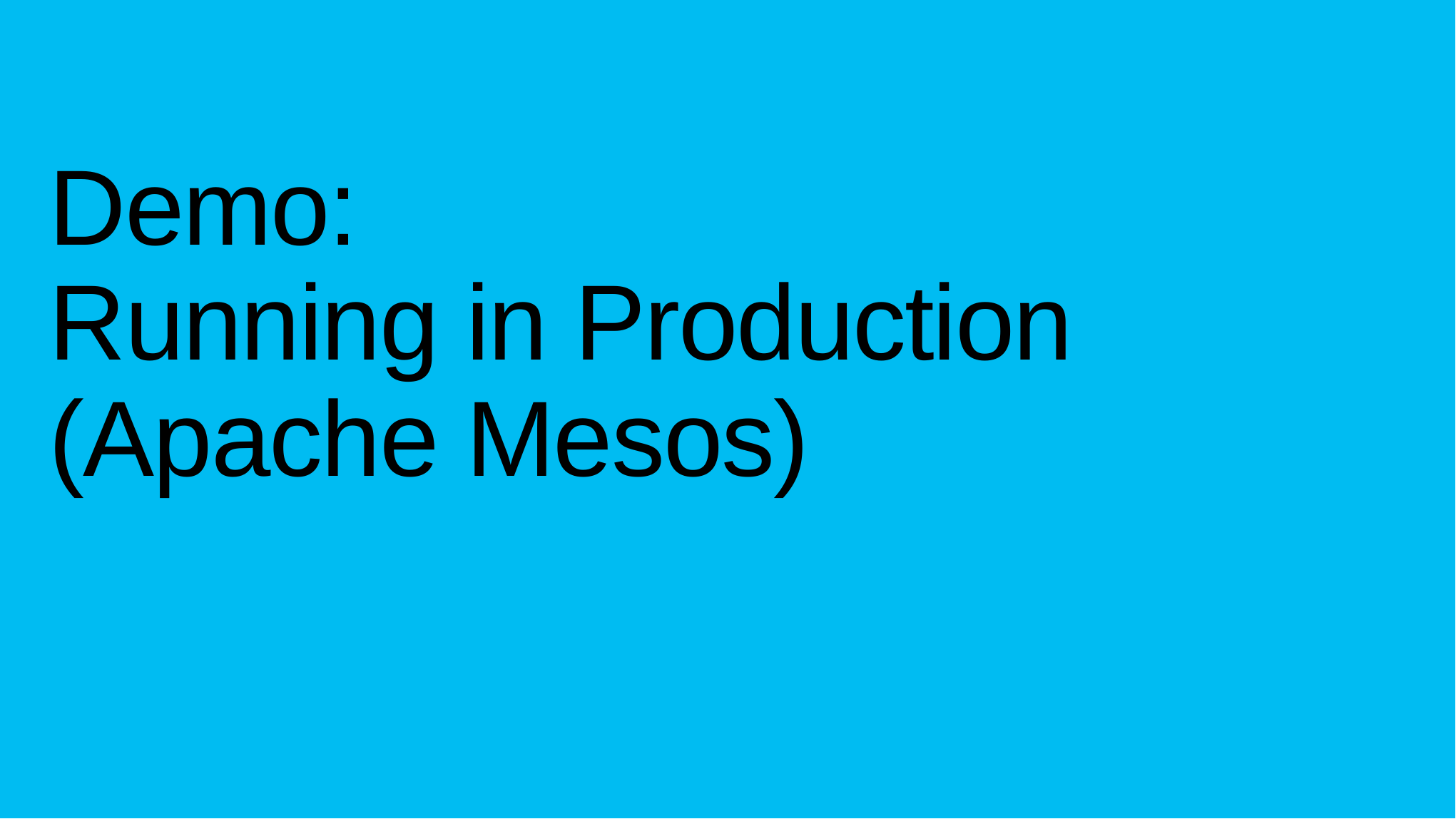

# Demo: Running in Production (Apache Mesos)